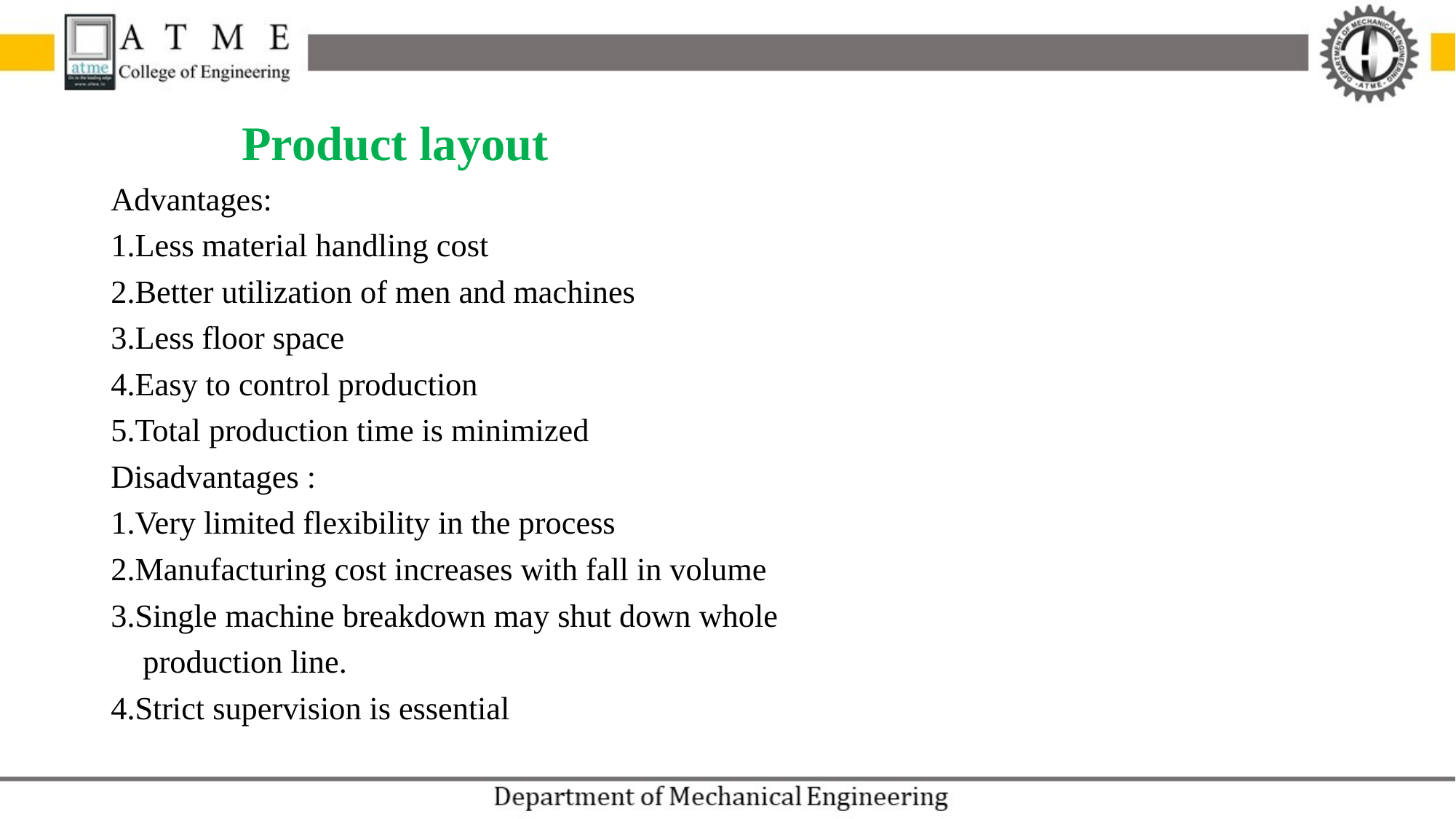

Product layout
Advantages:
1.Less material handling cost
2.Better utilization of men and machines
3.Less floor space
4.Easy to control production
5.Total production time is minimized
Disadvantages :
1.Very limited flexibility in the process
2.Manufacturing cost increases with fall in volume
3.Single machine breakdown may shut down whole
    production line.
4.Strict supervision is essential